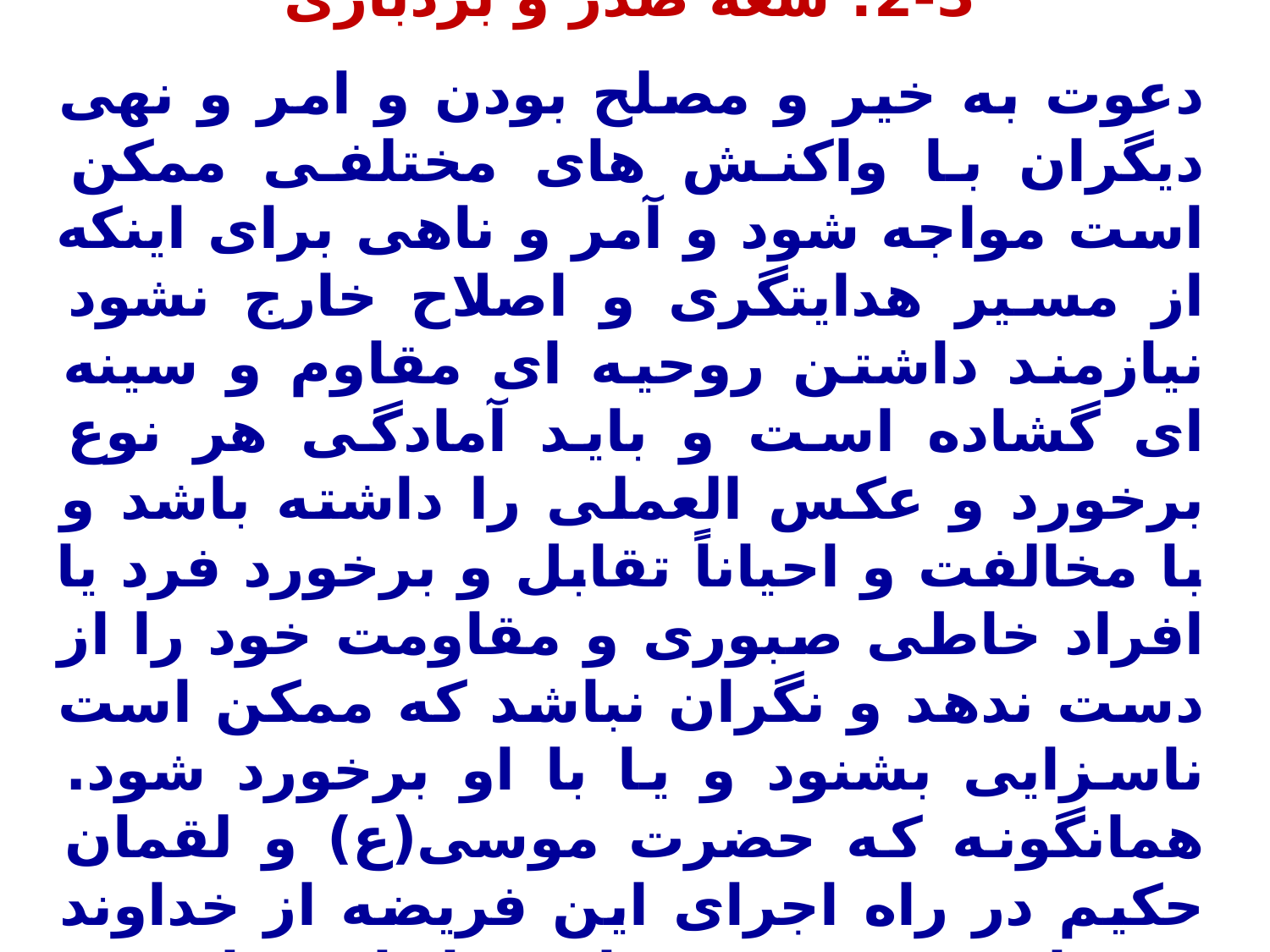

2-3: سعه صدر و بردباری

دعوت به خیر و مصلح بودن و امر و نهی دیگران با واکنش های مختلفی ممکن است مواجه شود و آمر و ناهی برای اینکه از مسیر هدایتگری و اصلاح خارج نشود نیازمند داشتن روحیه ای مقاوم و سینه ای گشاده است و باید آمادگی هر نوع برخورد و عکس العملی را داشته باشد و با مخالفت و احیاناً تقابل و برخورد فرد یا افراد خاطی صبوری و مقاومت خود را از دست ندهد و نگران نباشد که ممکن است ناسزایی بشنود و یا با او برخورد شود. همانگونه که حضرت موسی(ع) و لقمان حکیم در راه اجرای این فریضه از خداوند درخواست صبر و بردباری را داشته اند.